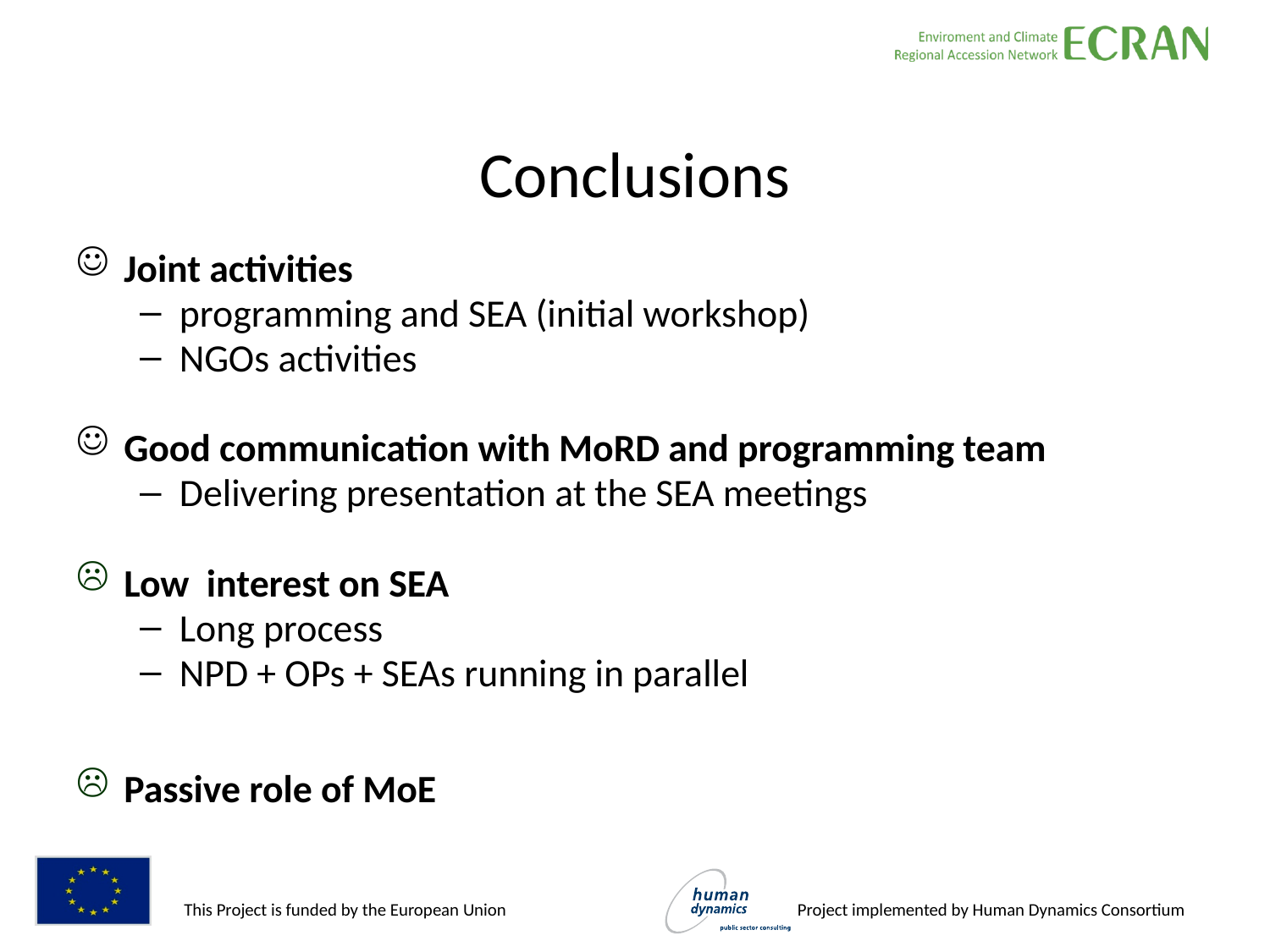

# Conclusions
Joint activities
programming and SEA (initial workshop)
NGOs activities

Good communication with MoRD and programming team
Delivering presentation at the SEA meetings

Low  interest on SEA
Long process
NPD + OPs + SEAs running in parallel

Passive role of MoE